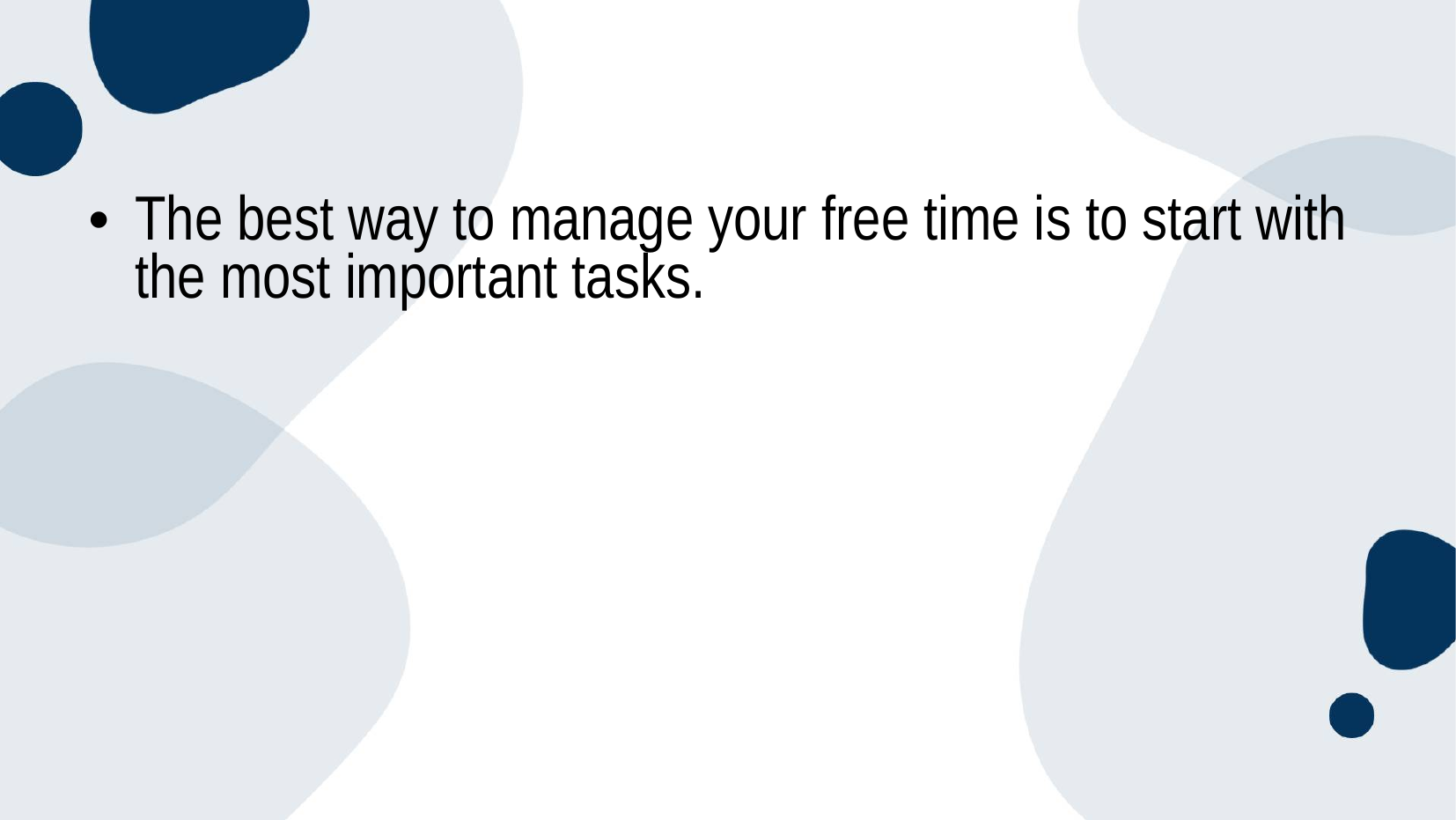

The best way to manage your free time is to start with the most important tasks.